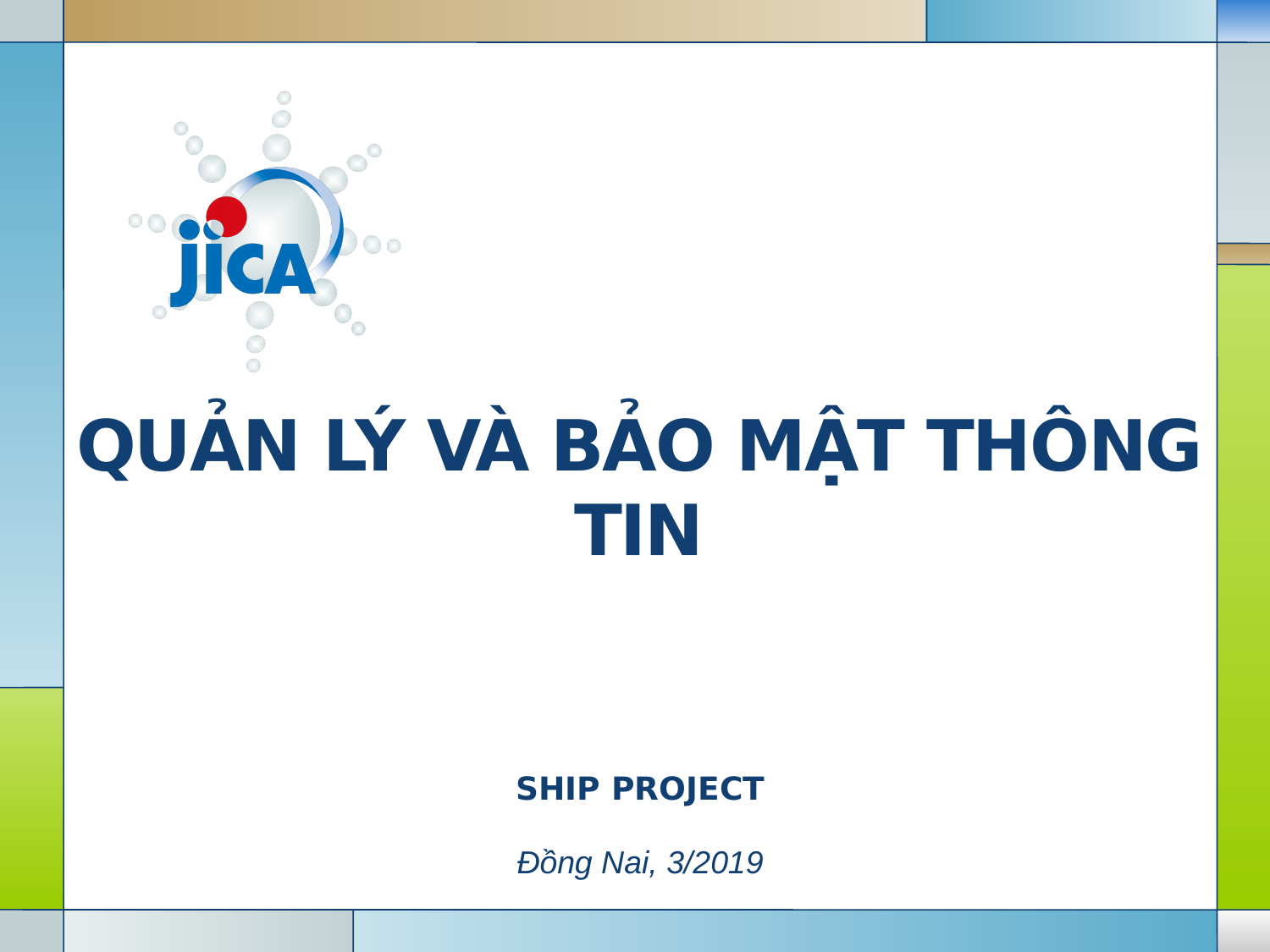

# QUẢN LÝ VÀ BẢO MẬT THÔNG TIN
SHIP PROJECT
Đồng Nai, 3/2019